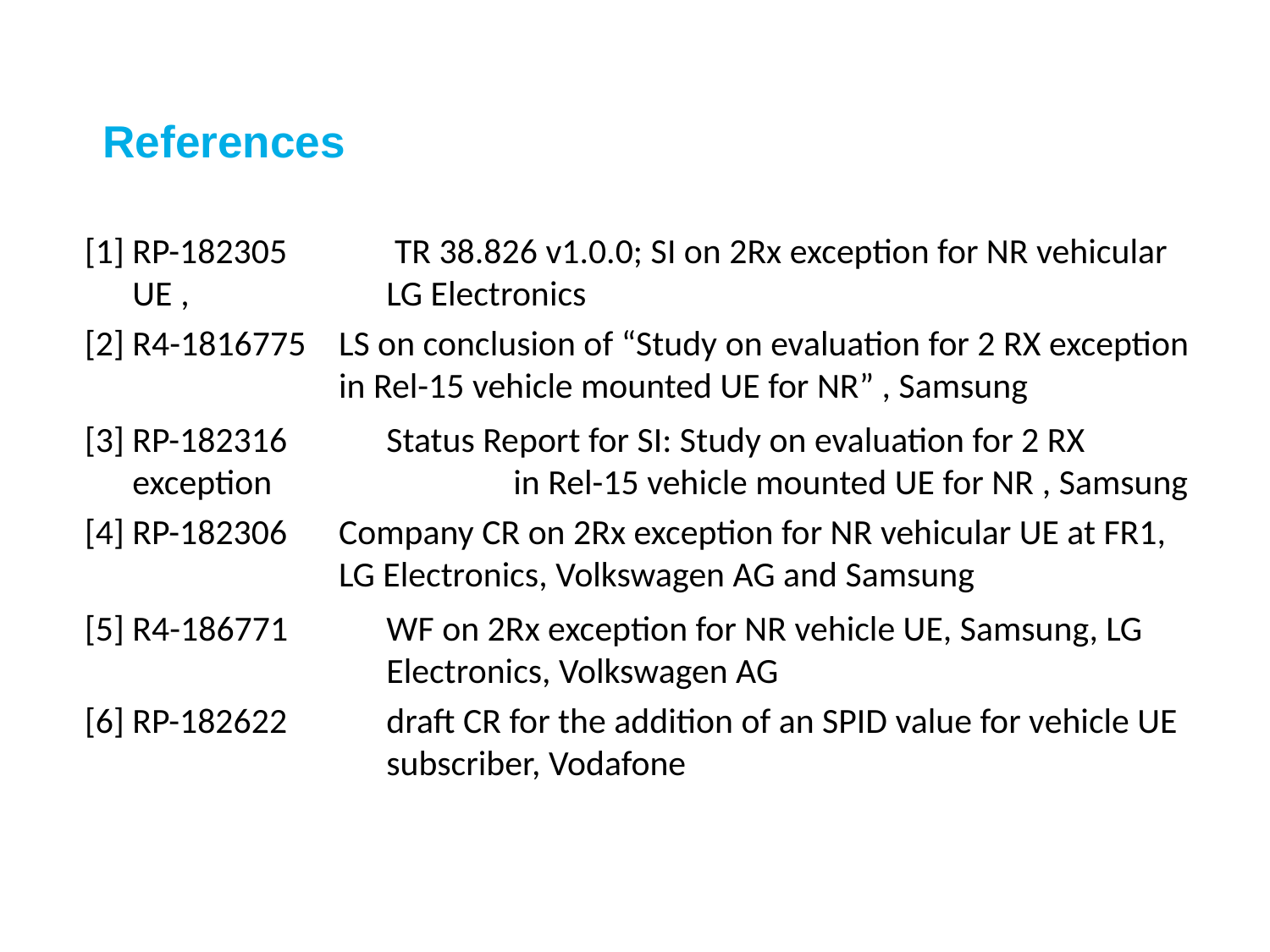

References
[1] RP-182305	 TR 38.826 v1.0.0; SI on 2Rx exception for NR vehicular UE , 		LG Electronics
[2] R4-1816775	LS on conclusion of “Study on evaluation for 2 RX exception 		in Rel-15 vehicle mounted UE for NR” , Samsung
[3] RP-182316	Status Report for SI: Study on evaluation for 2 RX exception 		in Rel-15 vehicle mounted UE for NR , Samsung
[4] RP-182306	Company CR on 2Rx exception for NR vehicular UE at FR1, 		LG Electronics, Volkswagen AG and Samsung
[5] R4-186771	WF on 2Rx exception for NR vehicle UE, Samsung, LG 		Electronics, Volkswagen AG
[6] RP-182622	draft CR for the addition of an SPID value for vehicle UE 		subscriber, Vodafone